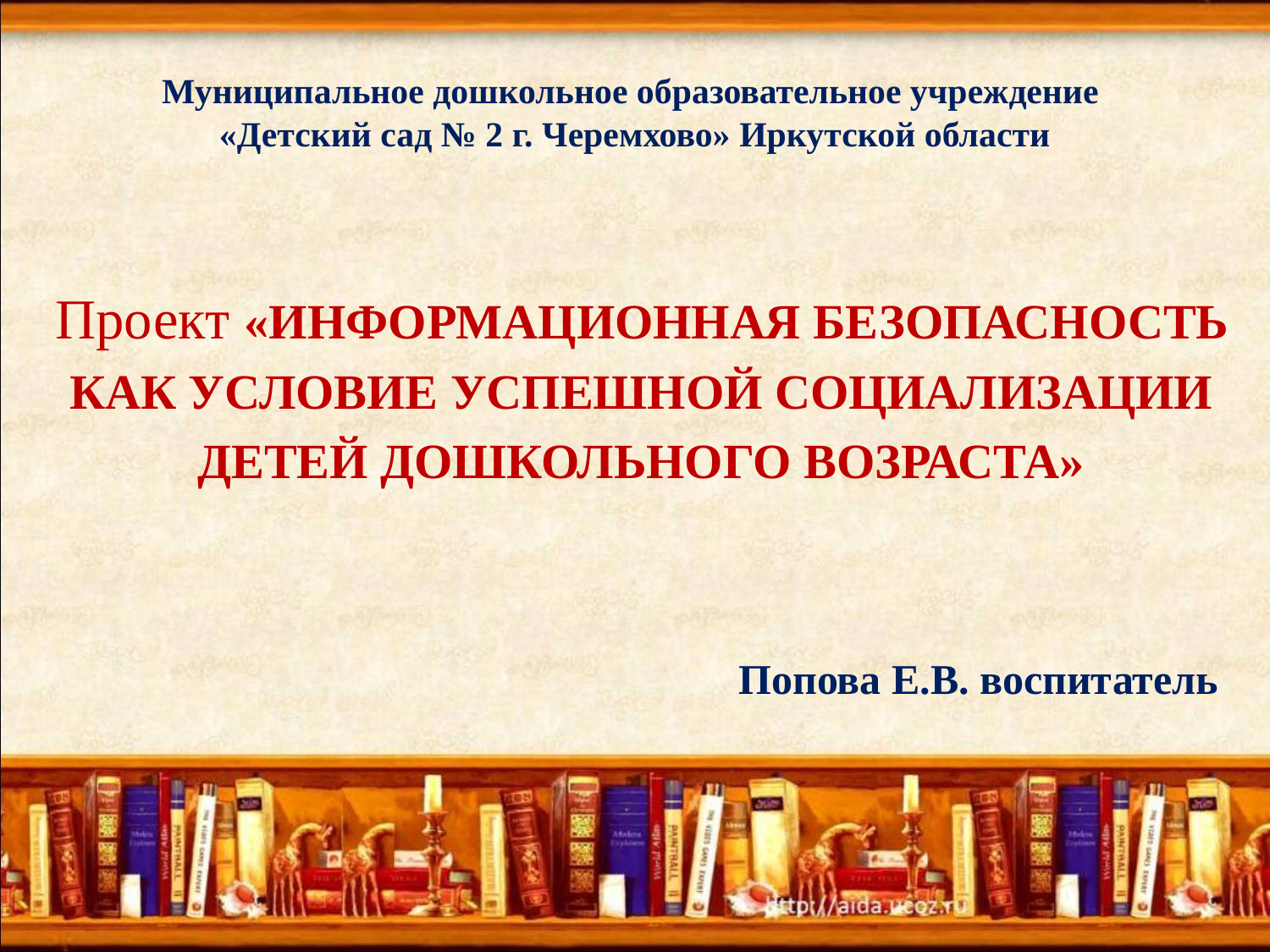

# Муниципальное дошкольное образовательное учреждение «Детский сад № 2 г. Черемхово» Иркутской области
 Проект «ИНФОРМАЦИОННАЯ БЕЗОПАСНОСТЬ
 КАК УСЛОВИЕ УСПЕШНОЙ СОЦИАЛИЗАЦИИ
 ДЕТЕЙ ДОШКОЛЬНОГО ВОЗРАСТА»

                                                 Попова Е.В. воспитатель